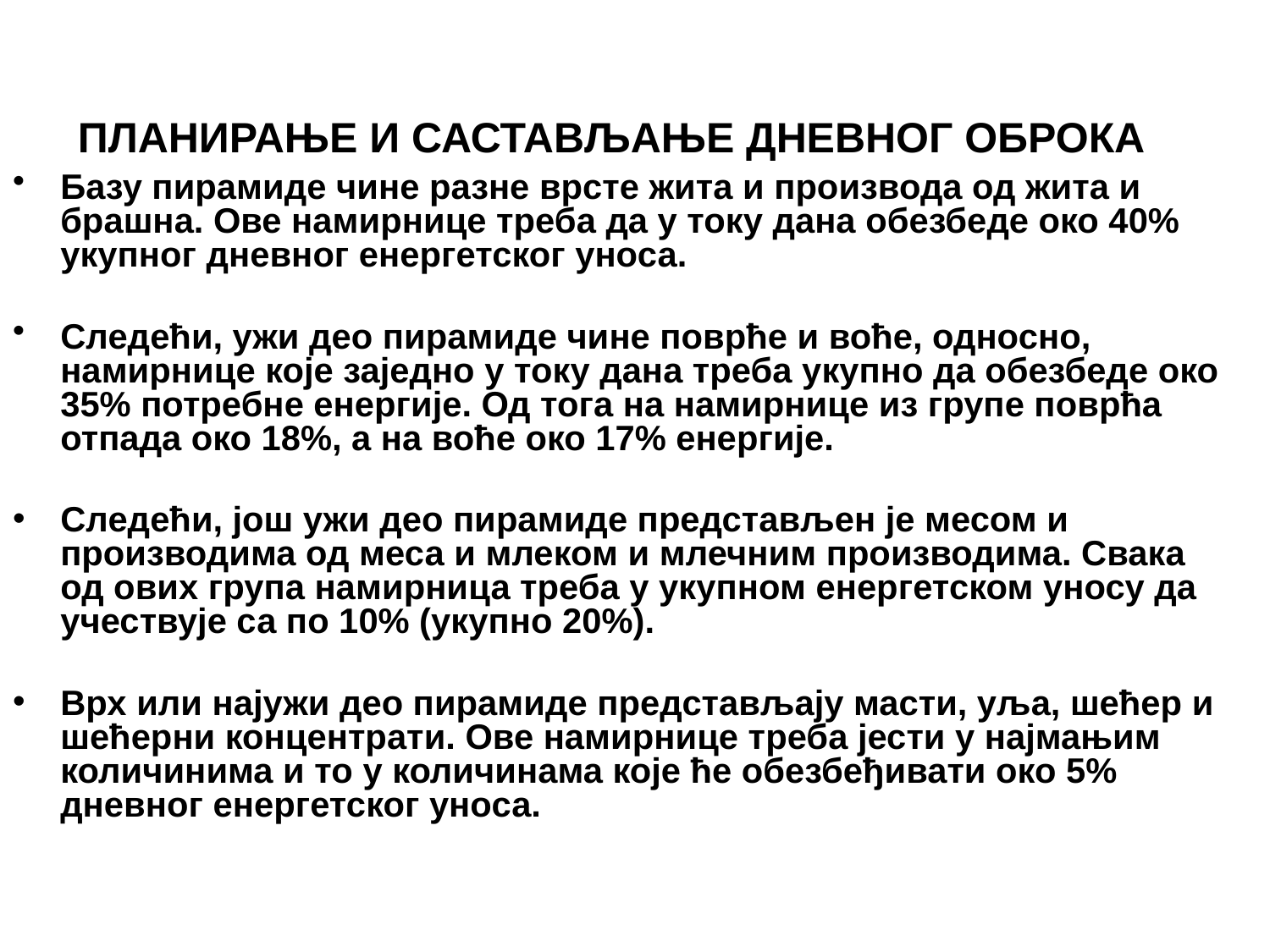

# ПЛАНИРАЊЕ И САСТАВЉАЊЕ ДНЕВНОГ ОБРОКА
Базу пирамиде чине разне врсте жита и производа од жита и брашна. Ове намирнице треба да у току дана обезбеде око 40% укупног дневног енергетског уноса.

Следећи, ужи део пирамиде чине поврће и воће, односно, намирнице које заједно у току дана треба укупно да обезбеде око 35% потребне енергије. Од тога на намирнице из групе поврћа отпада око 18%, а на воће око 17% енергије.

Следећи, још ужи део пирамиде представљен је месом и производима од меса и млеком и млечним производима. Свака од ових група намирница треба у укупном енергетском уносу да учествује са по 10% (укупно 20%).

Врх или најужи део пирамиде представљају масти, уља, шећер и шећерни концентрати. Ове намирнице треба јести у најмањим количинима и то у количинама које ће обезбеђивати око 5% дневног енергетског уноса.